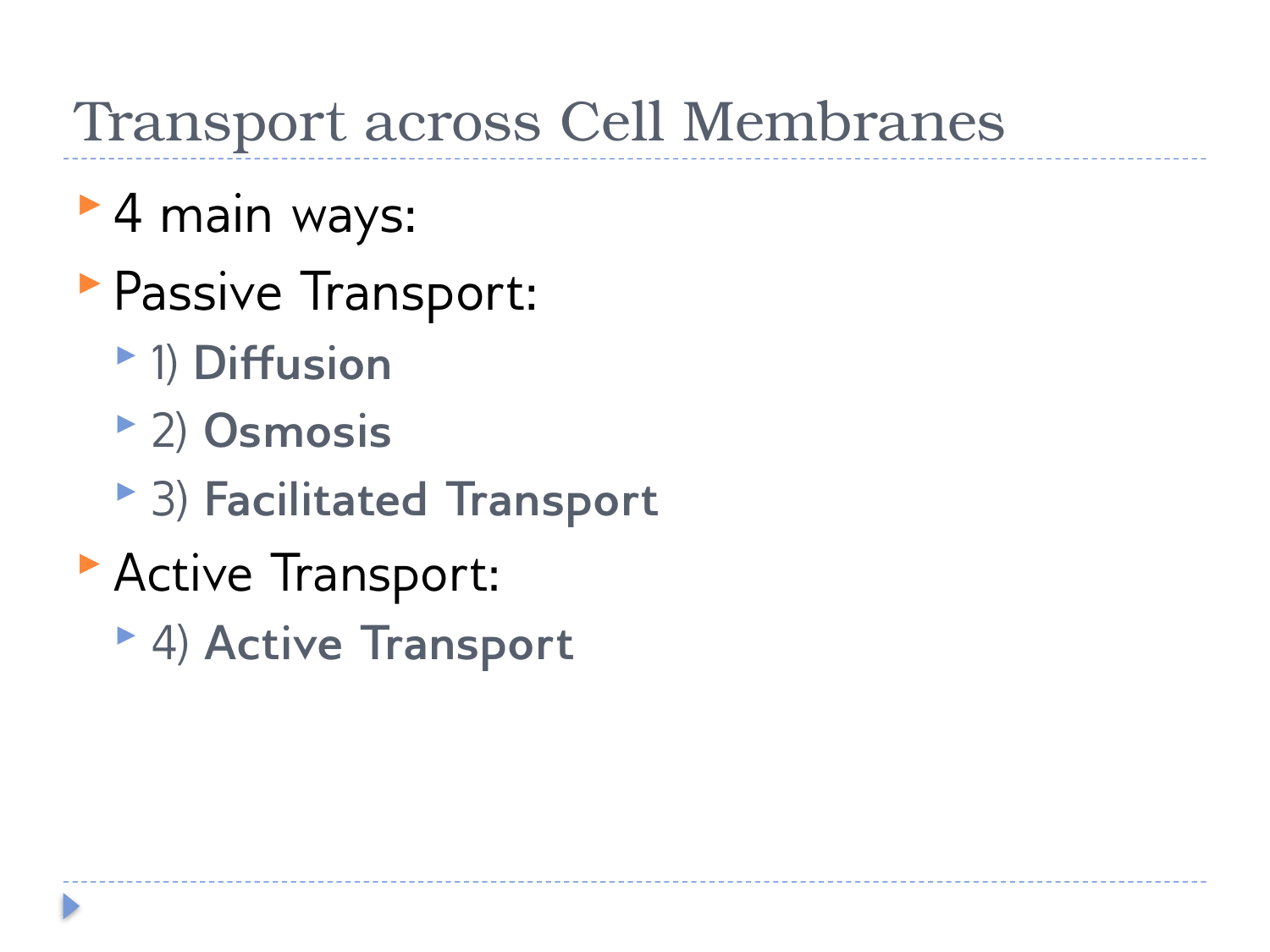

# Transport across Cell Membranes
4 main ways:
Passive Transport:
1) Diffusion
2) Osmosis
3) Facilitated Transport
Active Transport:
4) Active Transport